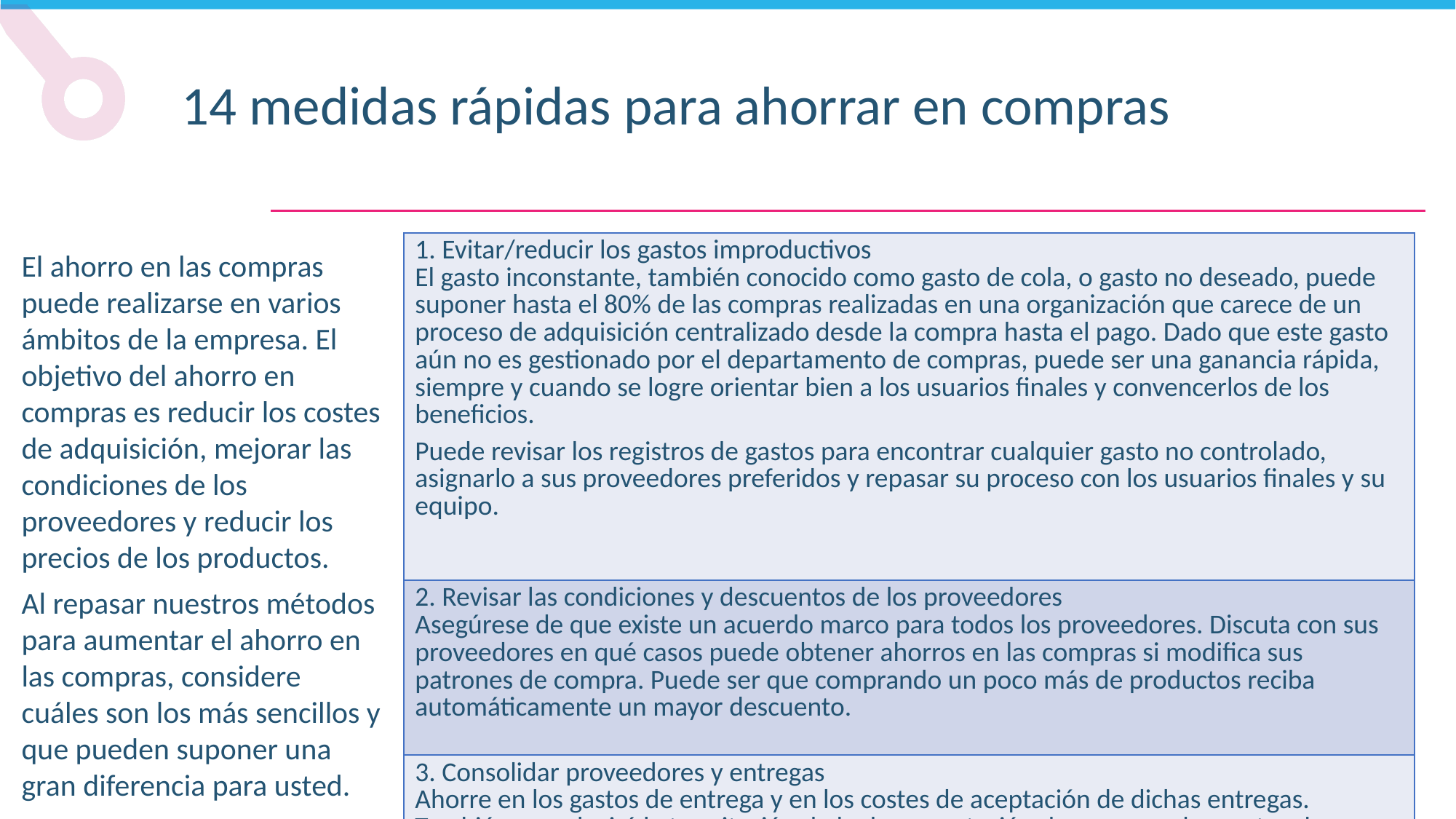

14 medidas rápidas para ahorrar en compras
| 1. Evitar/reducir los gastos improductivos El gasto inconstante, también conocido como gasto de cola, o gasto no deseado, puede suponer hasta el 80% de las compras realizadas en una organización que carece de un proceso de adquisición centralizado desde la compra hasta el pago. Dado que este gasto aún no es gestionado por el departamento de compras, puede ser una ganancia rápida, siempre y cuando se logre orientar bien a los usuarios finales y convencerlos de los beneficios. Puede revisar los registros de gastos para encontrar cualquier gasto no controlado, asignarlo a sus proveedores preferidos y repasar su proceso con los usuarios finales y su equipo. |
| --- |
| 2. Revisar las condiciones y descuentos de los proveedores Asegúrese de que existe un acuerdo marco para todos los proveedores. Discuta con sus proveedores en qué casos puede obtener ahorros en las compras si modifica sus patrones de compra. Puede ser que comprando un poco más de productos reciba automáticamente un mayor descuento. |
| 3. Consolidar proveedores y entregas Ahorre en los gastos de entrega y en los costes de aceptación de dichas entregas. También se reducirá la tramitación de la documentación de compra y los gastos de tramitación de los pagos. |
El ahorro en las compras puede realizarse en varios ámbitos de la empresa. El objetivo del ahorro en compras es reducir los costes de adquisición, mejorar las condiciones de los proveedores y reducir los precios de los productos.
Al repasar nuestros métodos para aumentar el ahorro en las compras, considere cuáles son los más sencillos y que pueden suponer una gran diferencia para usted.